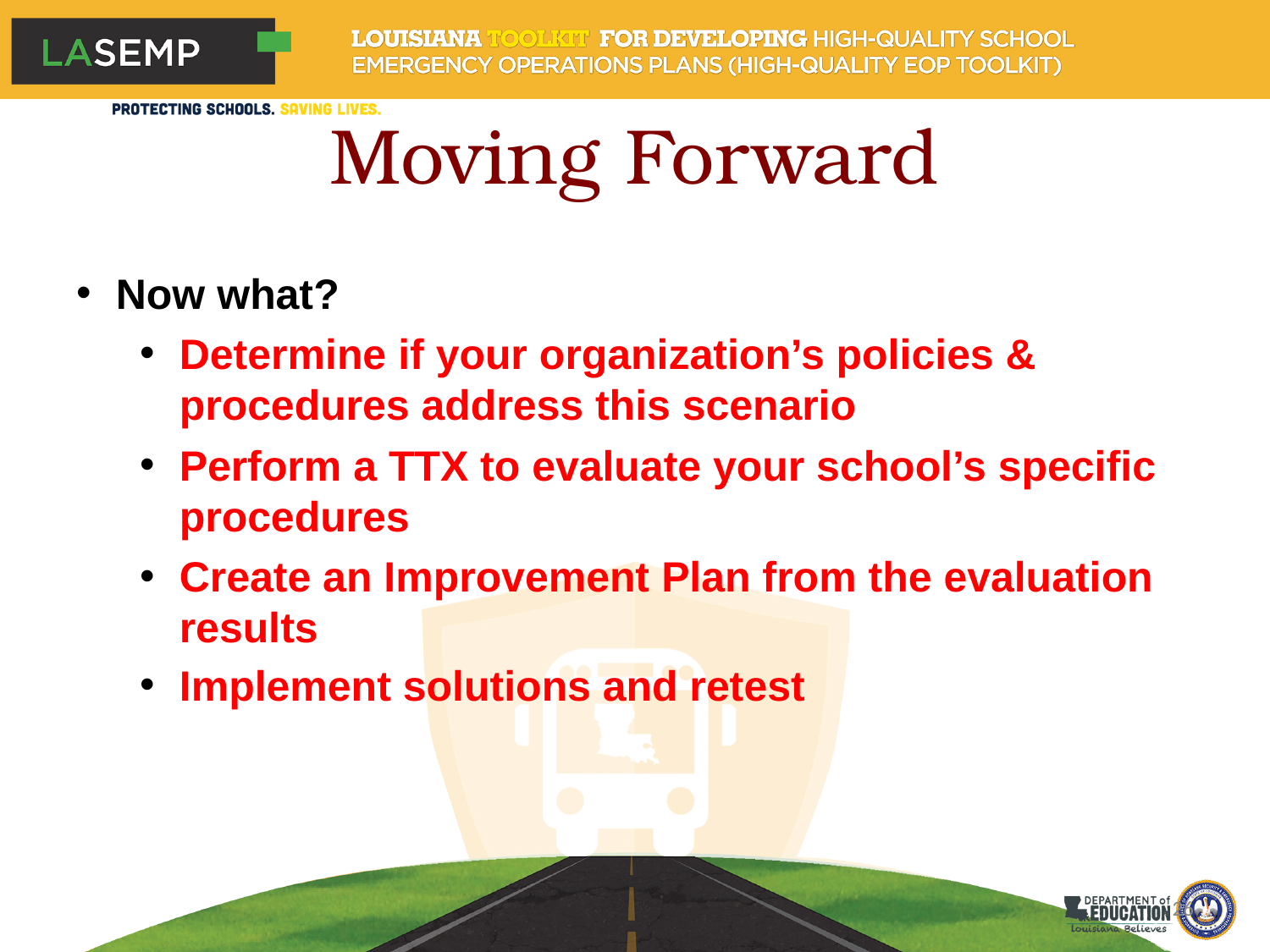

# Moving Forward
Now what?
Determine if your organization’s policies & procedures address this scenario
Perform a TTX to evaluate your school’s specific procedures
Create an Improvement Plan from the evaluation results
Implement solutions and retest

26